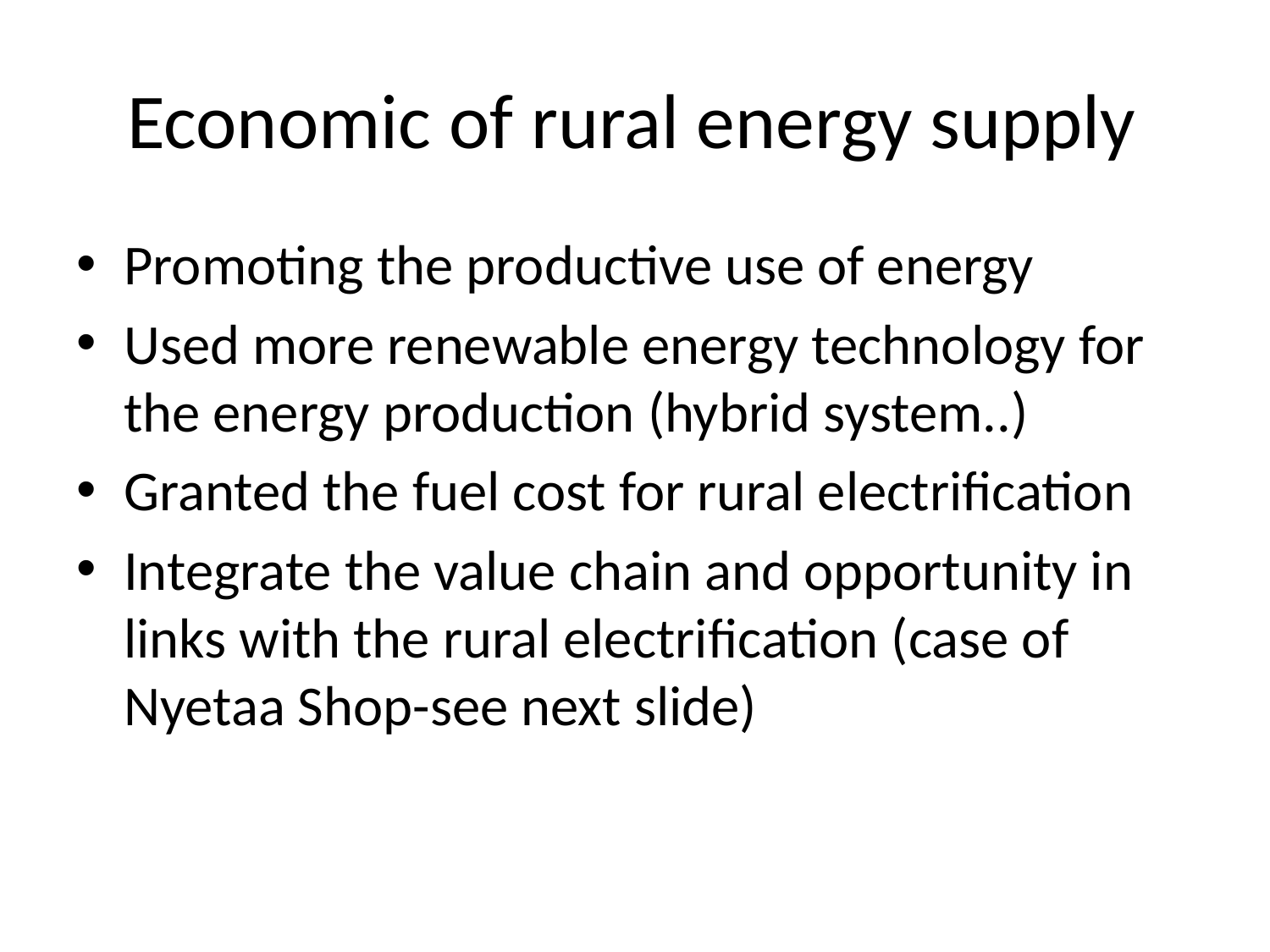

# Economic of rural energy supply
Promoting the productive use of energy
Used more renewable energy technology for the energy production (hybrid system..)
Granted the fuel cost for rural electrification
Integrate the value chain and opportunity in links with the rural electrification (case of Nyetaa Shop-see next slide)